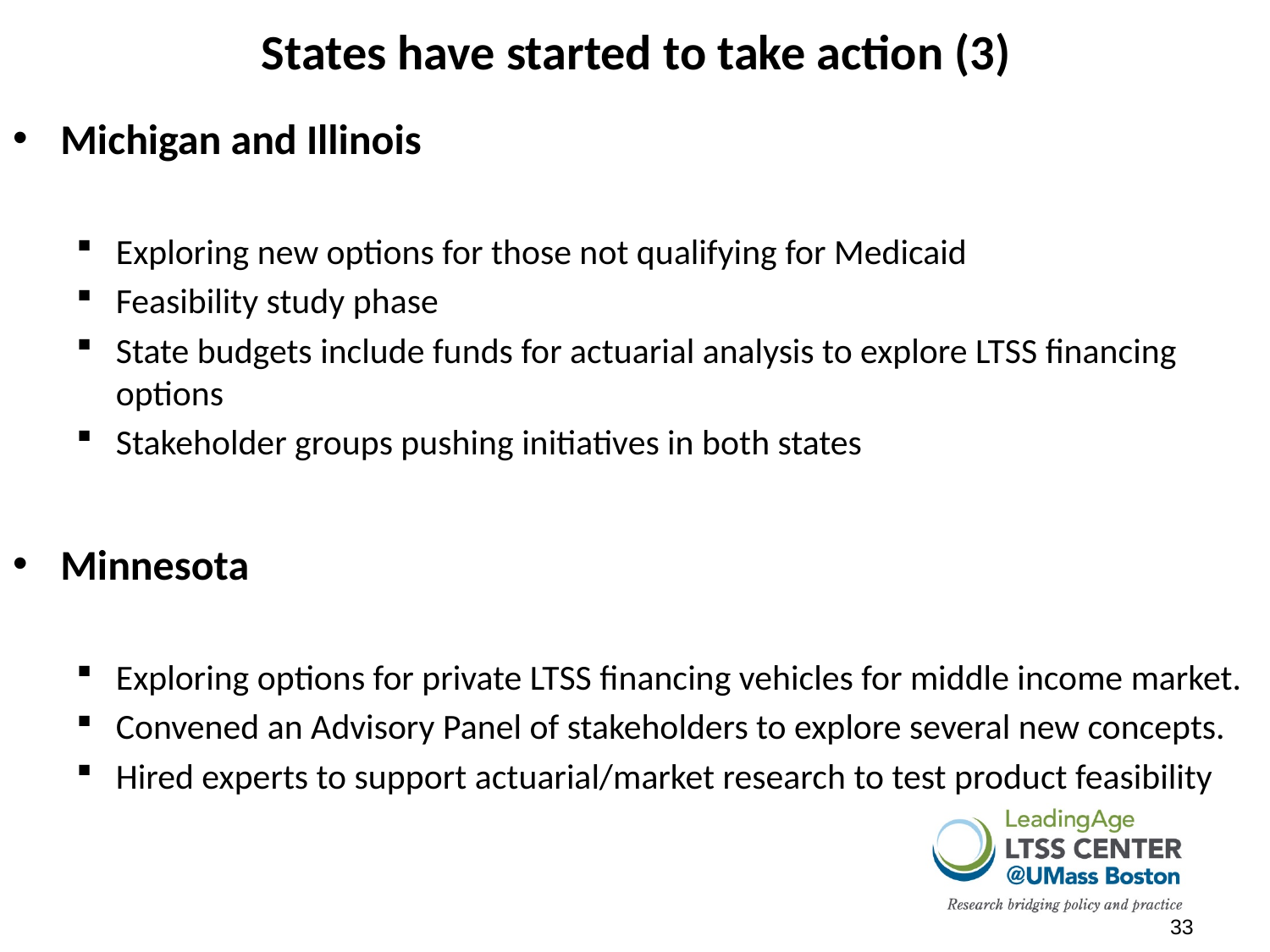

# States have started to take action (3)
Michigan and Illinois

Exploring new options for those not qualifying for Medicaid
Feasibility study phase
State budgets include funds for actuarial analysis to explore LTSS financing options
Stakeholder groups pushing initiatives in both states

Minnesota

Exploring options for private LTSS financing vehicles for middle income market.
Convened an Advisory Panel of stakeholders to explore several new concepts.
Hired experts to support actuarial/market research to test product feasibility
33